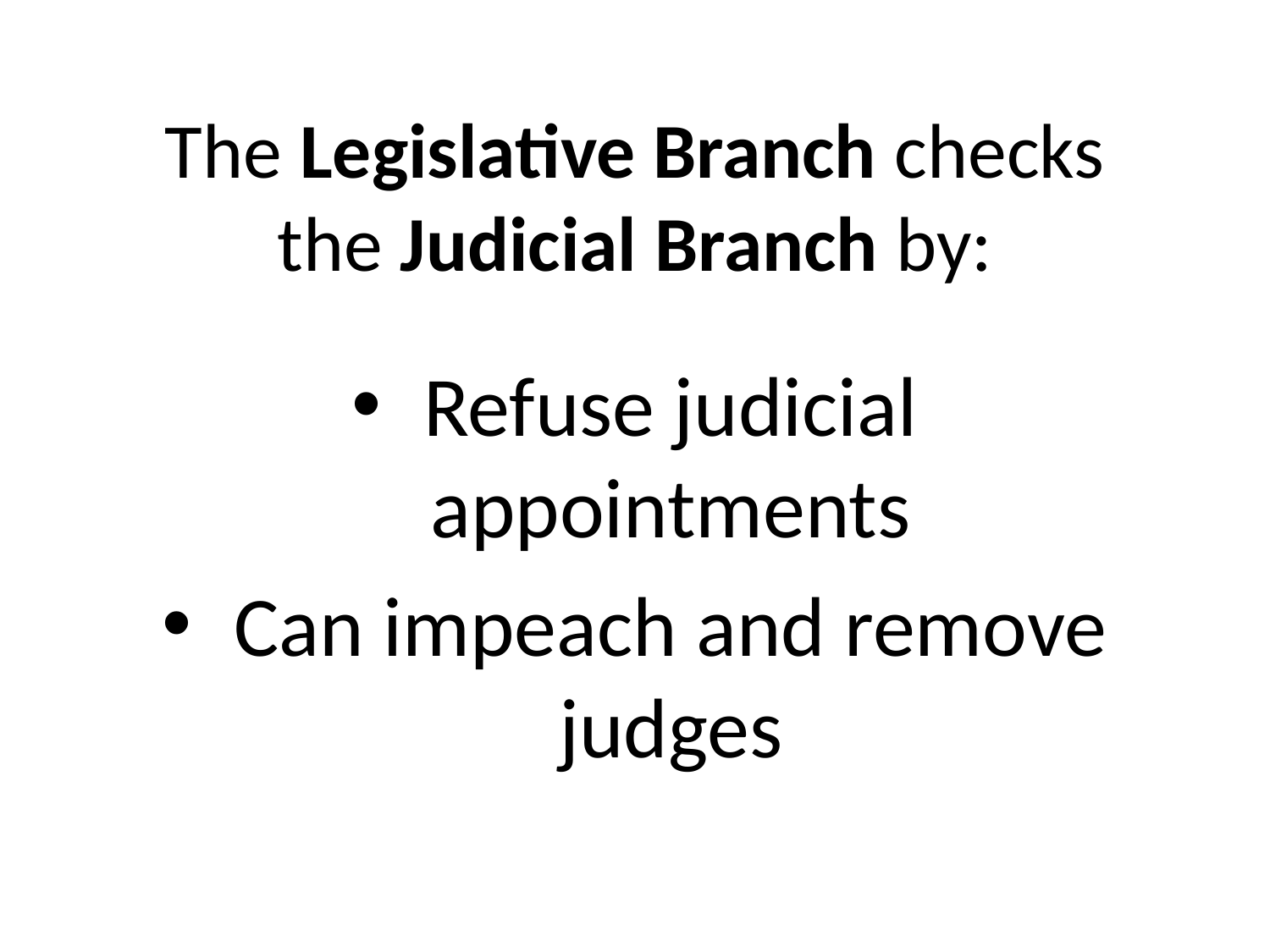

# The Legislative Branch checks the Judicial Branch by:
Refuse judicial appointments
Can impeach and remove judges